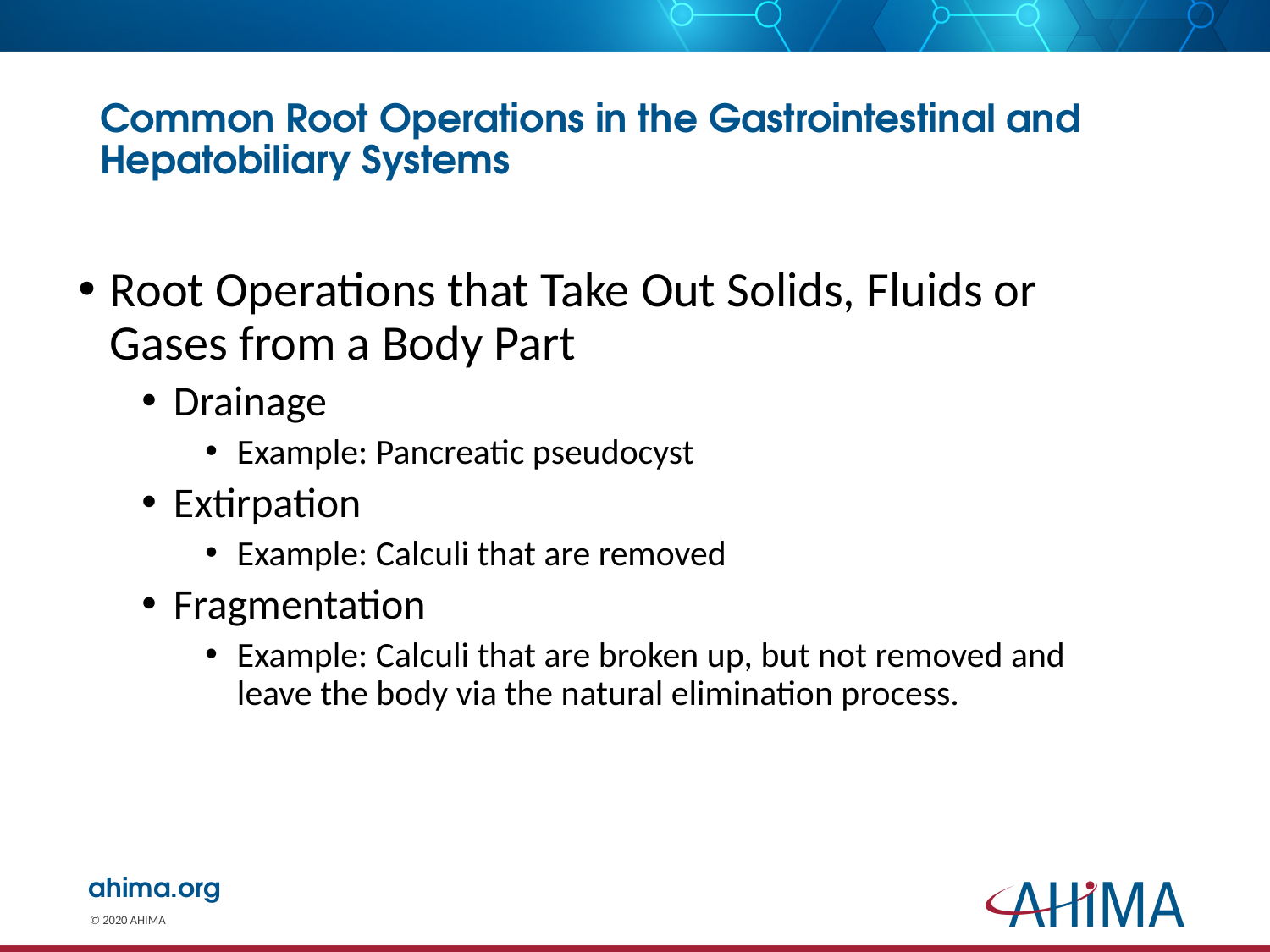

# Common Root Operations in the Gastrointestinal and Hepatobiliary Systems
Root Operations that Take Out Solids, Fluids or Gases from a Body Part
Drainage
Example: Pancreatic pseudocyst
Extirpation
Example: Calculi that are removed
Fragmentation
Example: Calculi that are broken up, but not removed and leave the body via the natural elimination process.